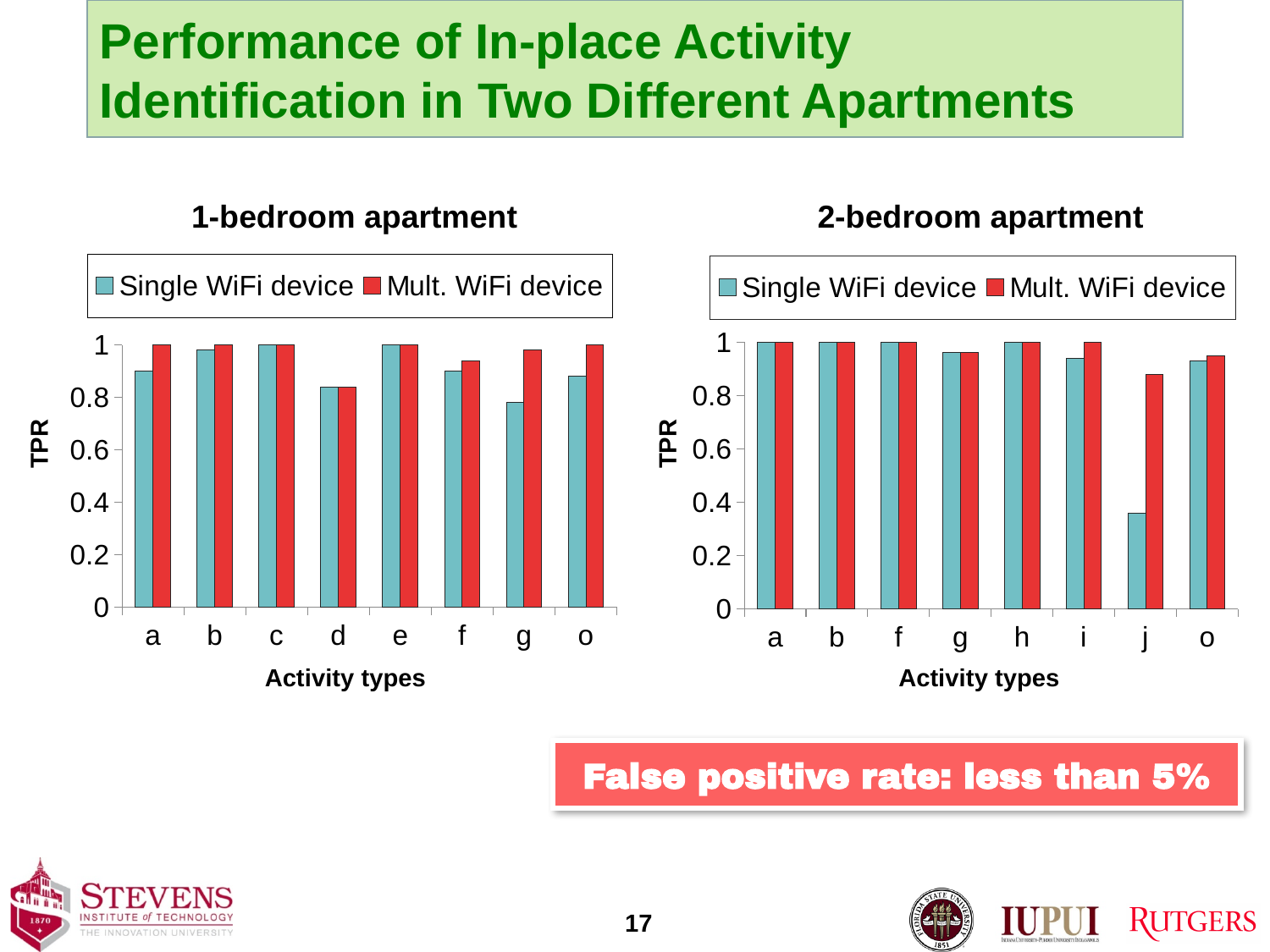

# Performance of In-place Activity Identification in Two Different Apartments
1-bedroom apartment
2-bedroom apartment

### Chart

| Category |  |  |
|---|---|---|
| a | 1.0 | 1.0 |
| b | 1.0 | 1.0 |
| f | 1.0 | 1.0 |
| g | 0.9600000000000005 | 0.9600000000000005 |
| h | 1.0 | 1.0 |
| i | 0.9400000000000005 | 1.0 |
| j | 0.36000000000000026 | 0.8800000000000001 |
| o | 0.93 | 0.9500000000000005 |

### Chart

| Category |  |  |
|---|---|---|
| a | 0.9 | 1.0 |
| b | 0.98 | 1.0 |
| c | 1.0 | 1.0 |
| d | 0.84 | 0.84 |
| e | 1.0 | 1.0 |
| f | 0.9 | 0.94 |
| g | 0.78 | 0.98 |
| o | 0.88 | 1.0 |
TPR
TPR
1-bedroom apartment
2-bedroom apartment

### Chart

| Category |  |  |
|---|---|---|
| a | 0.0125 | 0.0 |
| b | 0.0 | 0.0 |
| c | 0.0325 | 0.030000000000000002 |
| d | 0.0 | 0.0 |
| e | 0.0 | 0.0 |
| f | 0.04000000000000002 | 0.0 |
| g | 0.005000000000000005 | 0.0 |
| o | 0.014999999999999998 | 0.0 |

### Chart

| Category |  |  |
|---|---|---|
| a | 0.0025000000000000027 | 0.0 |
| b | 0.0 | 0.0 |
| f | 0.005000000000000005 | 0.0 |
| g | 0.0 | 0.0 |
| h | 0.0 | 0.0 |
| i | 0.0 | 0.0 |
| j | 0.017500000000000005 | 0.0125 |
| o | 0.085 | 0.02000000000000001 |
FNR
FNR
Activity types
Activity types
False positive rate: less than 5%
Activity types
Activity types
17